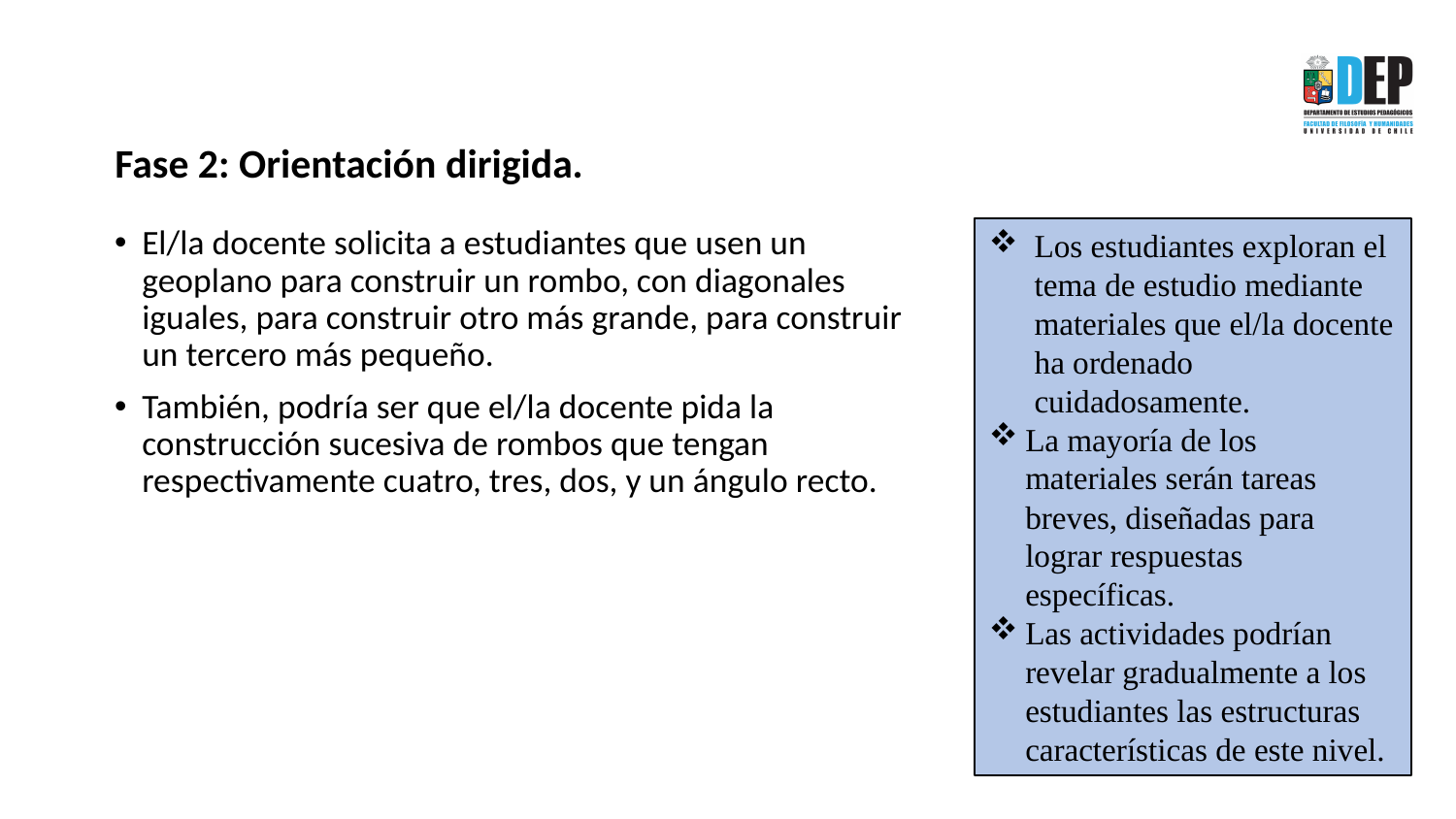

Fase 2: Orientación dirigida.
El/la docente solicita a estudiantes que usen un geoplano para construir un rombo, con diagonales iguales, para construir otro más grande, para construir un tercero más pequeño.
También, podría ser que el/la docente pida la construcción sucesiva de rombos que tengan respectivamente cuatro, tres, dos, y un ángulo recto.

Los estudiantes exploran el tema de estudio mediante materiales que el/la docente ha ordenado cuidadosamente.
La mayoría de los materiales serán tareas breves, diseñadas para lograr respuestas específicas.
Las actividades podrían revelar gradualmente a los estudiantes las estructuras características de este nivel.